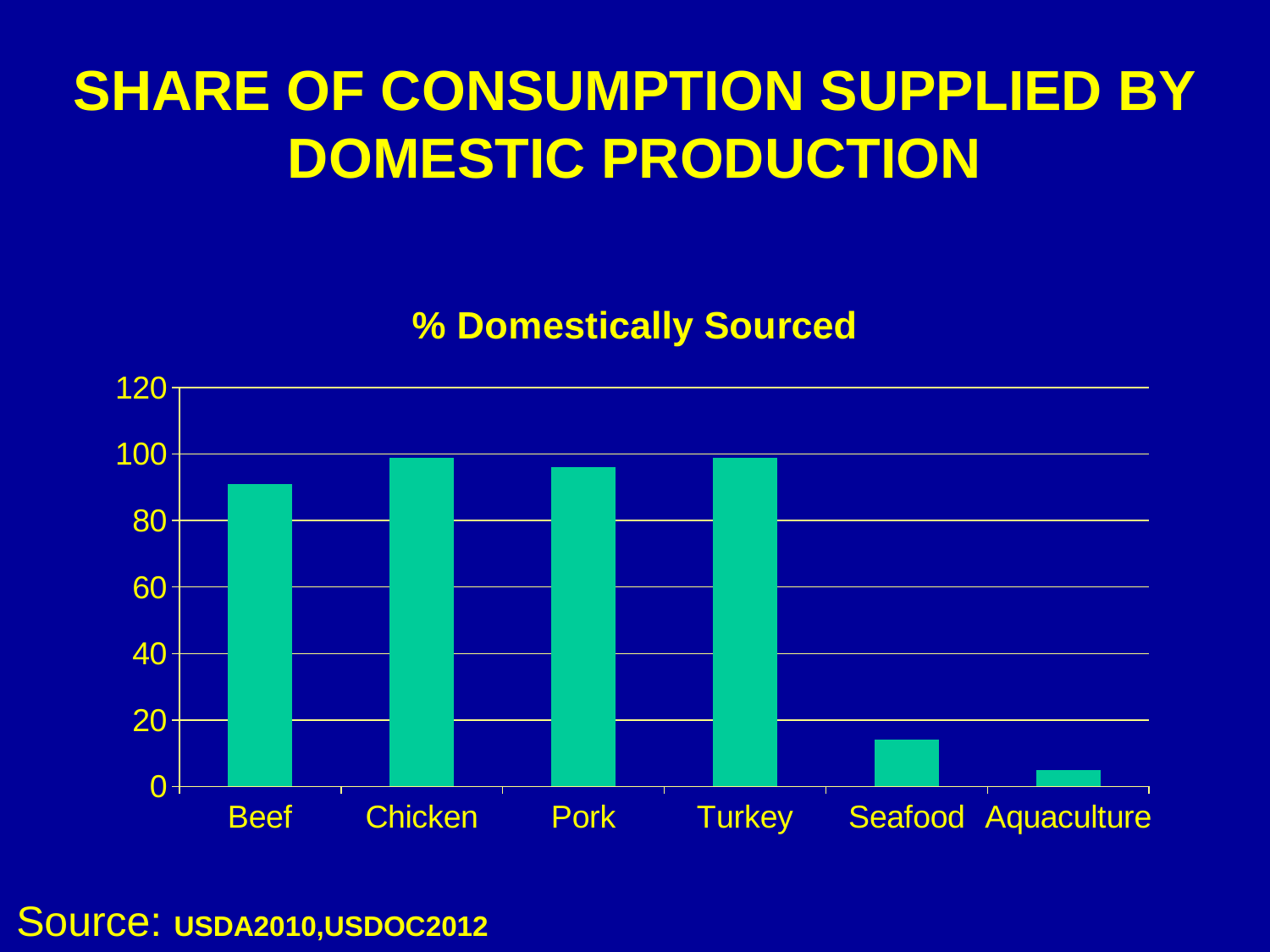

# SHARE OF CONSUMPTION SUPPLIED BY DOMESTIC PRODUCTION

### Chart:

| Category | % Domestically Sourced |
|---|---|
| Beef | 91.0 |
| Chicken | 99.0 |
| Pork | 96.0 |
| Turkey | 99.0 |
| Seafood | 14.0 |
| Aquaculture | 5.0 |
Source: USDA2010,USDOC2012